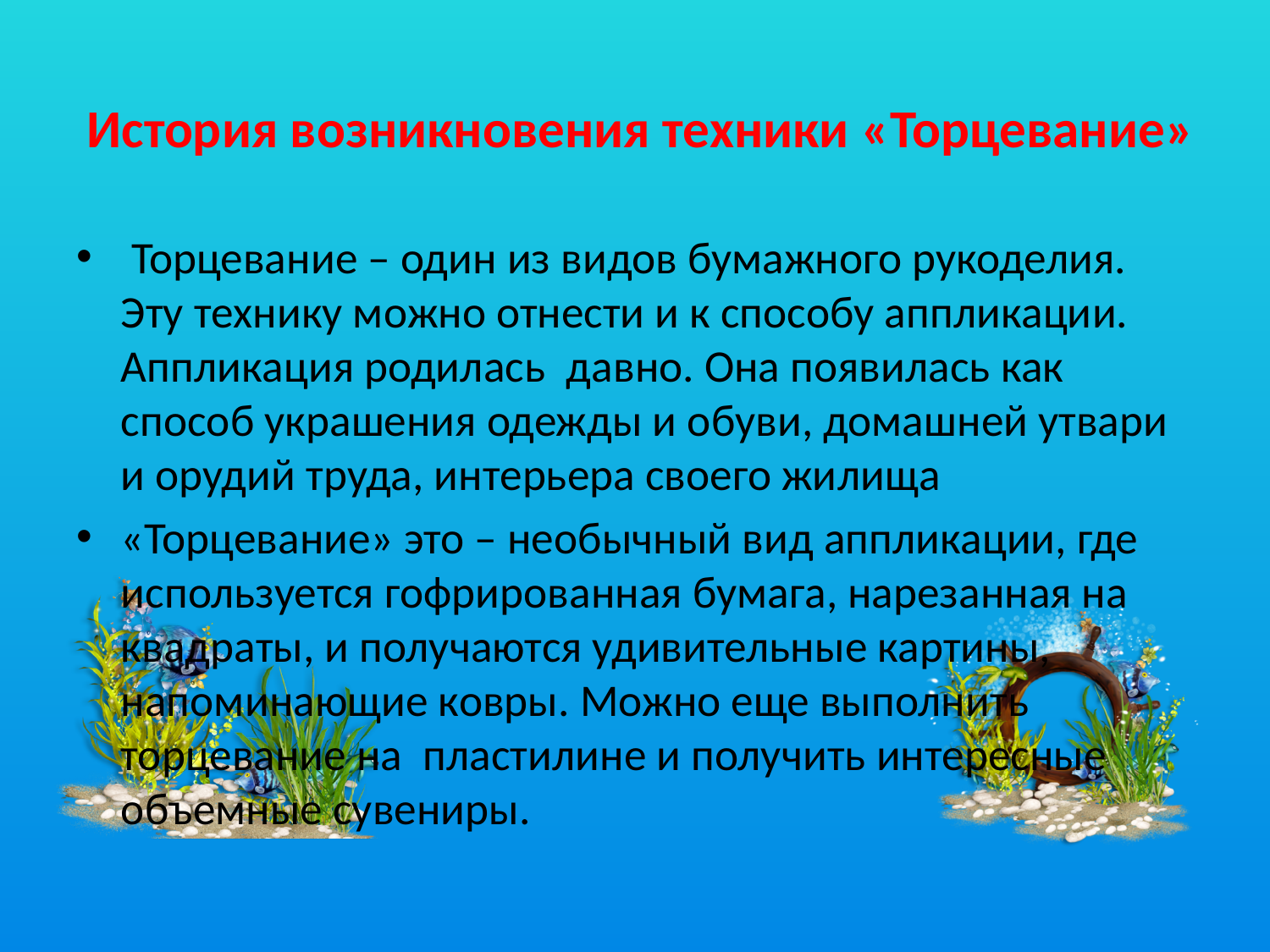

# История возникновения техники «Торцевание»
 Торцевание – один из видов бумажного рукоделия. Эту технику можно отнести и к способу аппликации. Аппликация родилась  давно. Она появилась как способ украшения одежды и обуви, домашней утвари и орудий труда, интерьера своего жилища
«Торцевание» это – необычный вид аппликации, где используется гофрированная бумага, нарезанная на квадраты, и получаются удивительные картины, напоминающие ковры. Можно еще выполнить торцевание на  пластилине и получить интересные объемные сувениры.